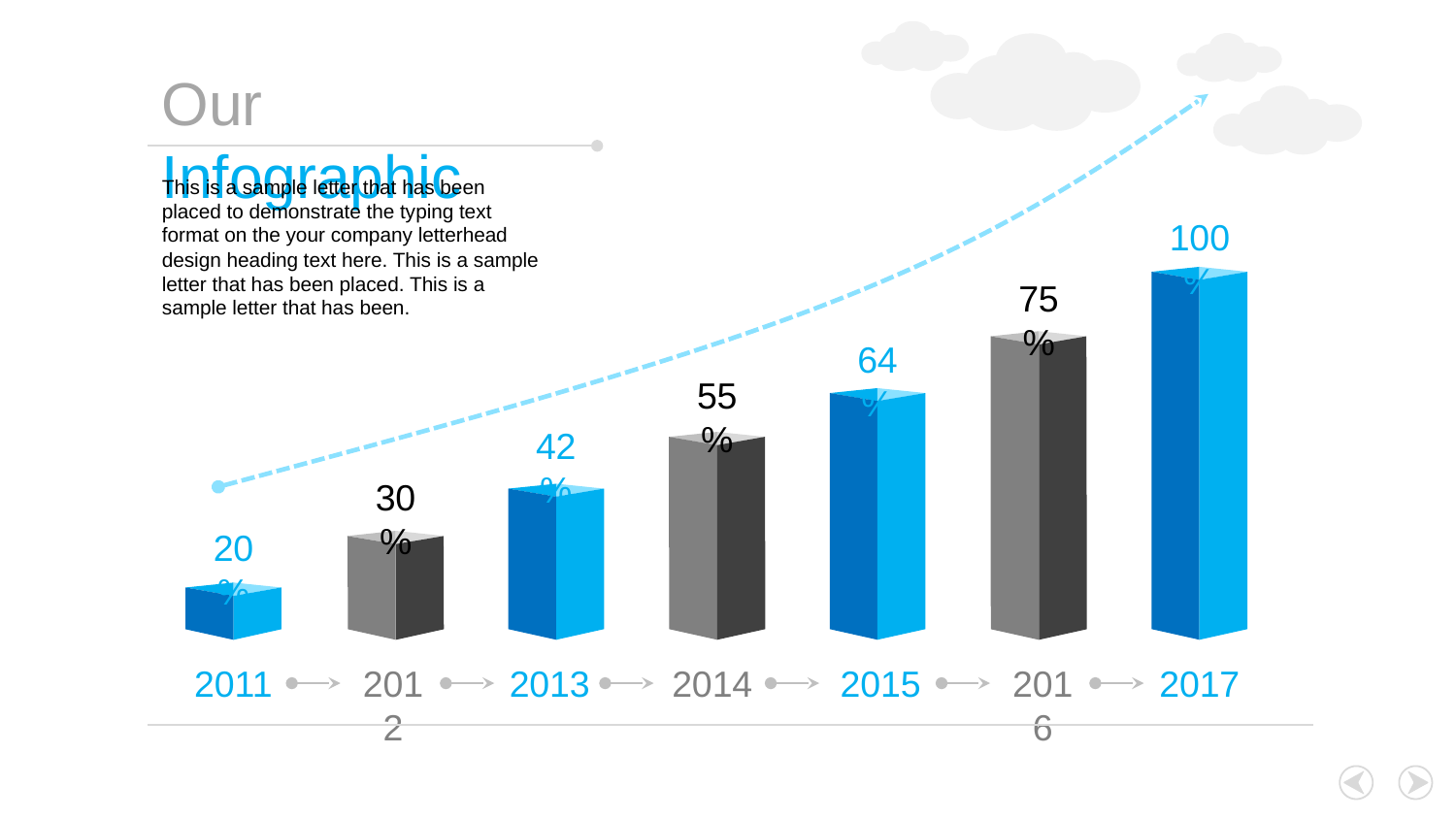

Our Infographic

This is a sample letter that has been placed to demonstrate the typing text format on the your company letterhead design heading text here. This is a sample letter that has been placed. This is a sample letter that has been.
100%

75%
64%

55%

42%

30%

20%

2011
2012
2013
2014
2015
2016
2017